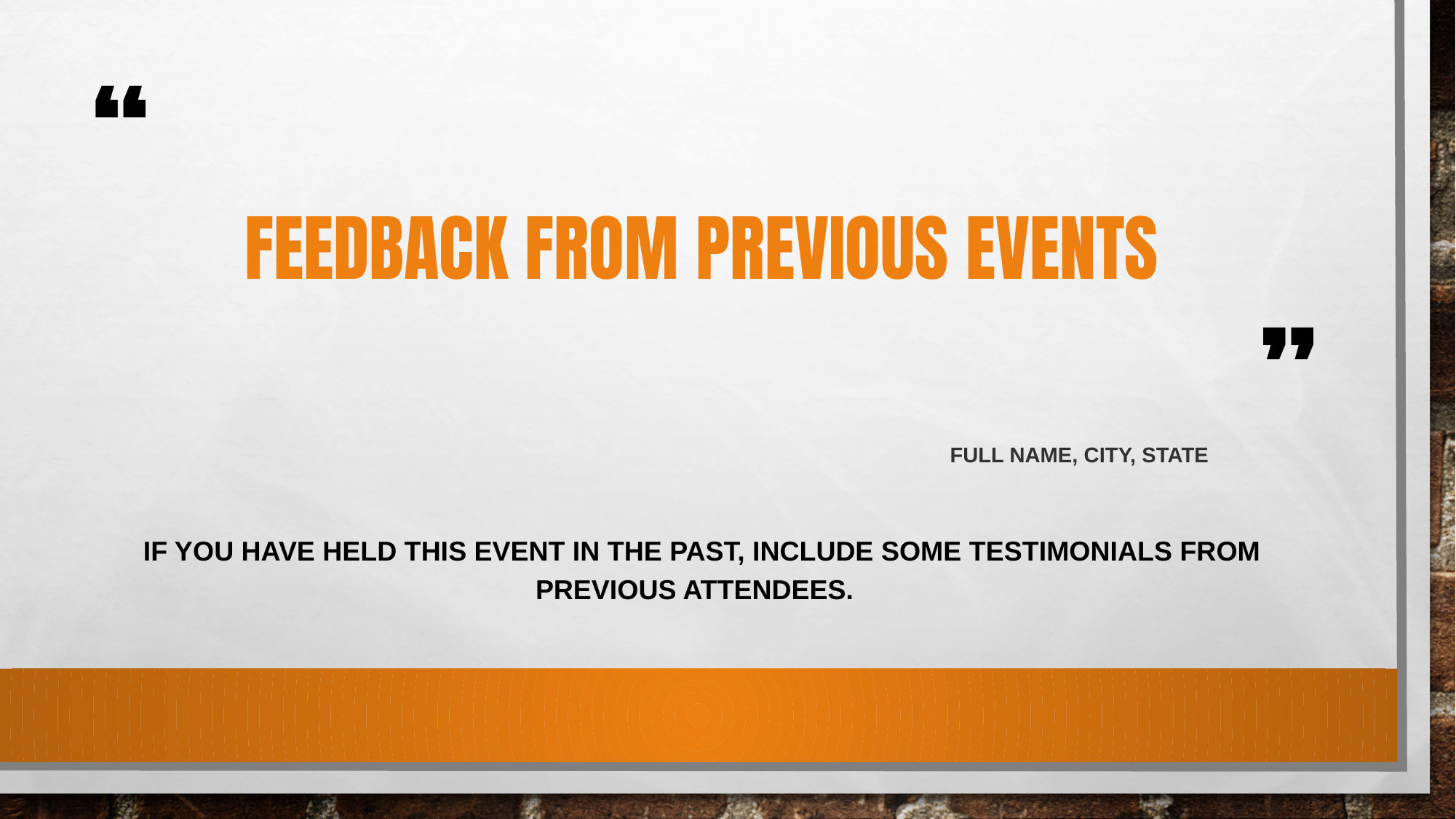

# Feedback From previous events
Full name, city, state
If you have held this event in the past, include some testimonials from previous attendees.